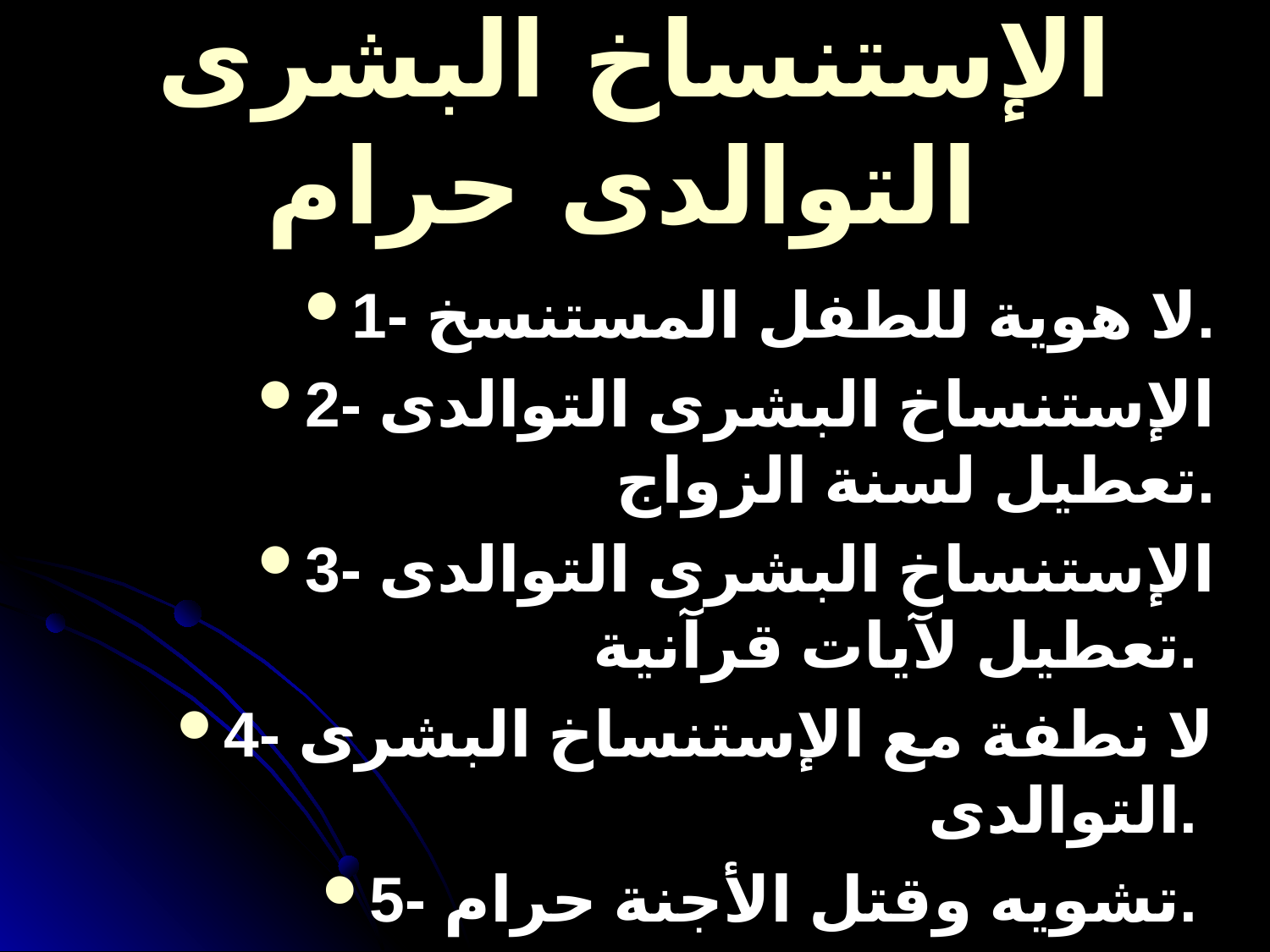

# الإستنساخ البشرى التوالدى حرام

1- لا هوية للطفل المستنسخ.
2- الإستنساخ البشرى التوالدى تعطيل لسنة الزواج.
3- الإستنساخ البشرى التوالدى تعطيل لآيات قرآنية.
4- لا نطفة مع الإستنساخ البشرى التوالدى.
5- تشويه وقتل الأجنة حرام.
6-الإستنساخ البشرى التوالدى مهزلة اجتماعية.